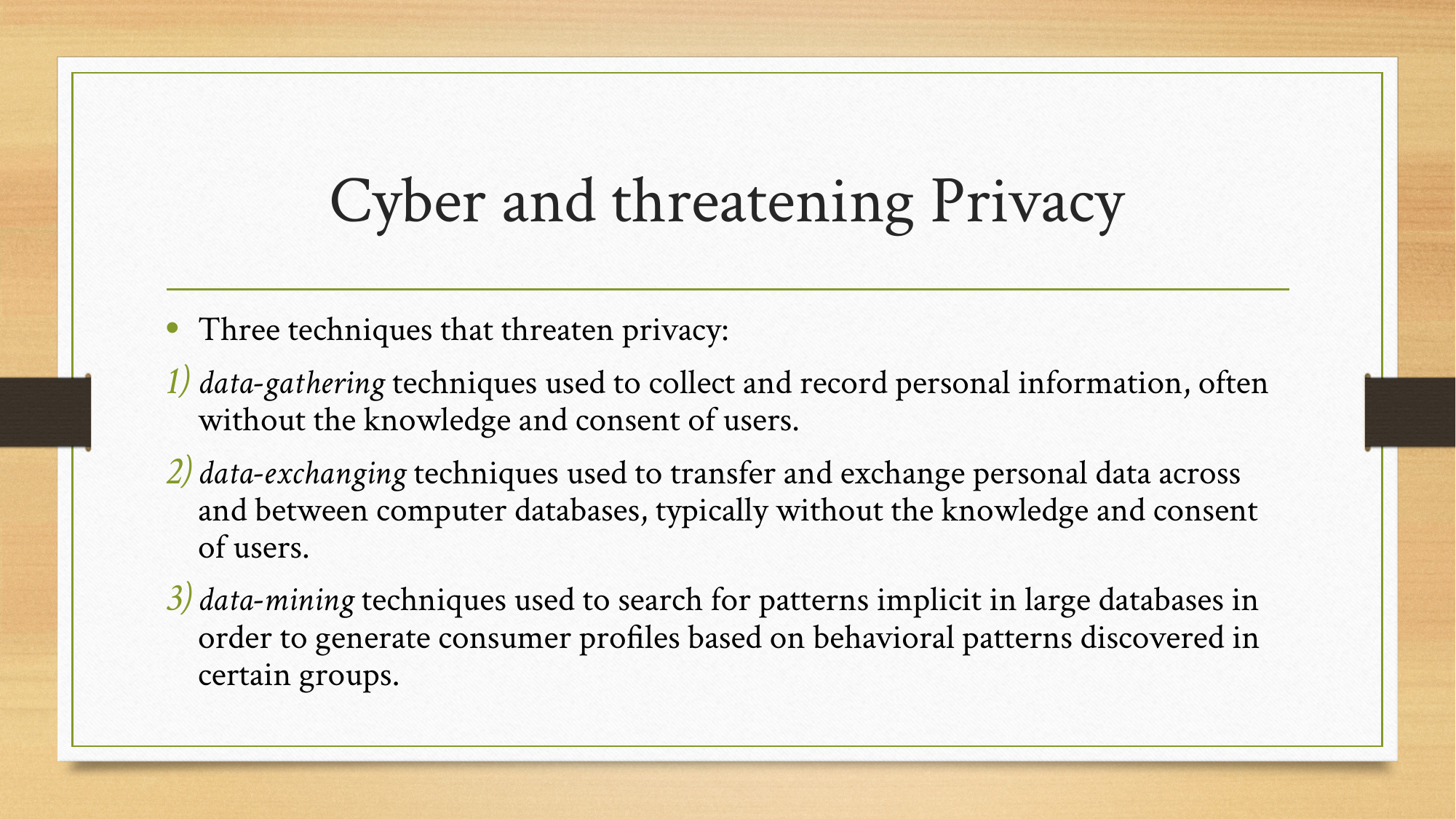

# Cyber and threatening Privacy
Three techniques that threaten privacy:
data-gathering techniques used to collect and record personal information, often without the knowledge and consent of users.
data-exchanging techniques used to transfer and exchange personal data across and between computer databases, typically without the knowledge and consent of users.
data-mining techniques used to search for patterns implicit in large databases in order to generate consumer profiles based on behavioral patterns discovered in certain groups.